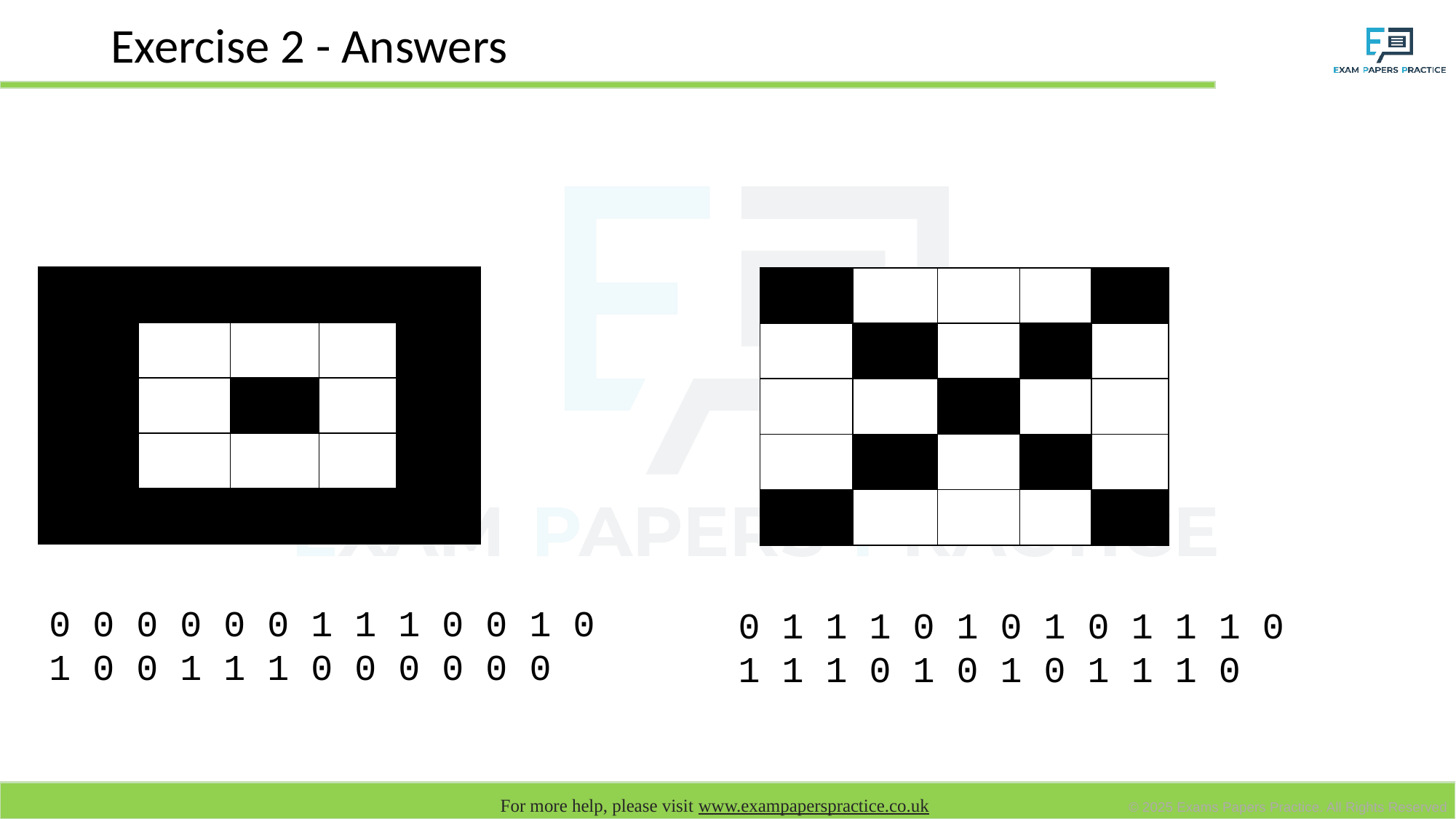

Exercise 2 - Answers
# Represent these two 1 bit images as a string of bits where black is 0 and white is 1
|  |  |  |  |  |
| --- | --- | --- | --- | --- |
|  |  |  |  |  |
|  |  |  |  |  |
|  |  |  |  |  |
|  |  |  |  |  |
|  |  |  |  |  |
| --- | --- | --- | --- | --- |
|  |  |  |  |  |
|  |  |  |  |  |
|  |  |  |  |  |
|  |  |  |  |  |
0 0 0 0 0 0 1 1 1 0 0 1 0 1 0 0 1 1 1 0 0 0 0 0 0
0 1 1 1 0 1 0 1 0 1 1 1 0 1 1 1 0 1 0 1 0 1 1 1 0